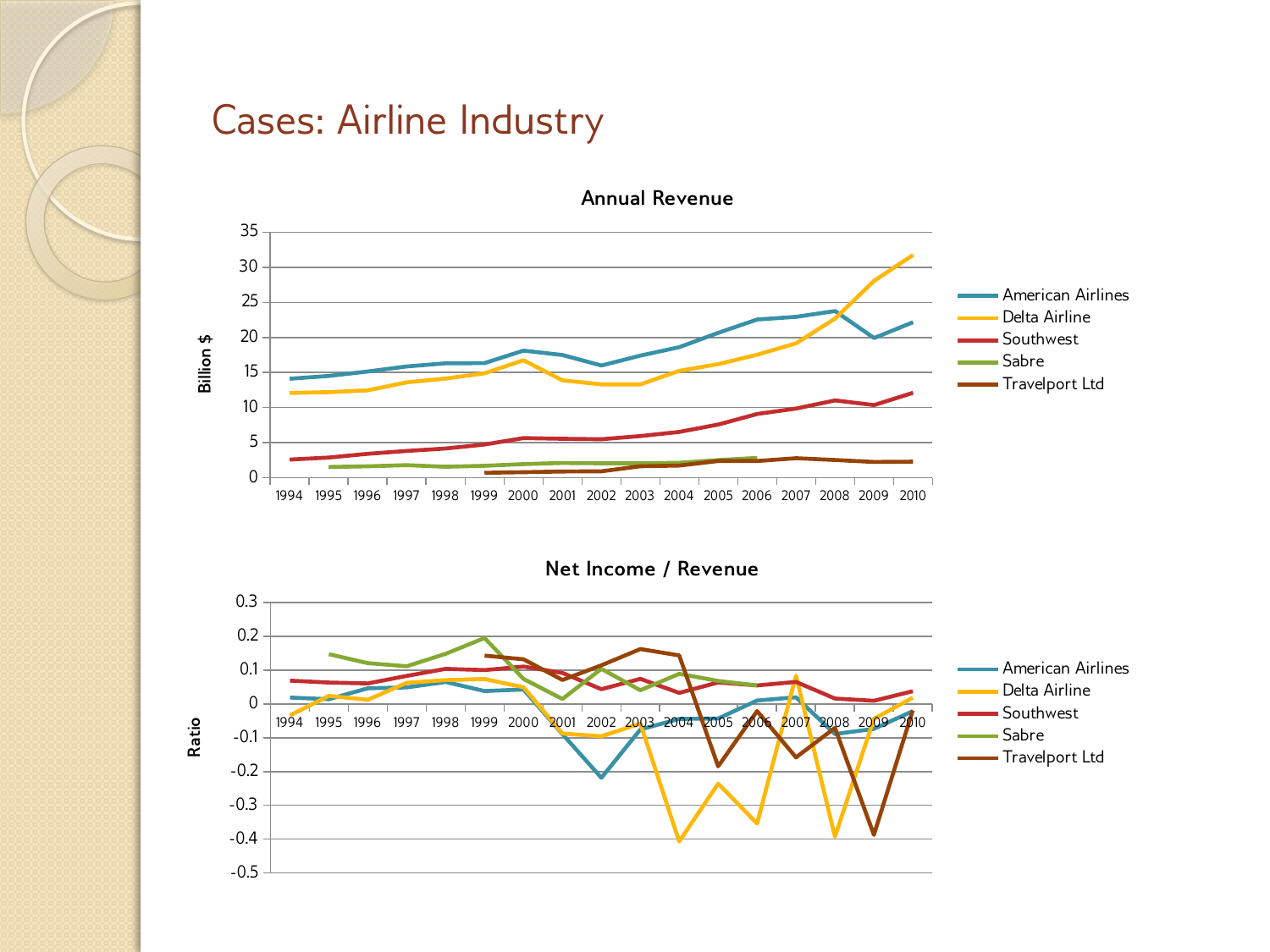

# Cases: Airline Industry

### Chart: Annual Revenue

| Category | American Airlines | Delta Airline | Southwest | Sabre | Travelport Ltd |
|---|---|---|---|---|---|
| 1994 | 14.108 | 12.077 | 2.5919299999999996 | None | None |
| 1995 | 14.503 | 12.194 | 2.87275 | 1.5307 | None |
| 1996 | 15.136 | 12.455 | 3.40617 | 1.6251 | None |
| 1997 | 15.856 | 13.59 | 3.8168200000000003 | 1.7884 | None |
| 1998 | 16.309 | 14.138 | 4.16398 | 1.5609 | None |
| 1999 | 16.338 | 14.883 | 4.73559 | 1.699 | 0.702104 |
| 2000 | 18.117 | 16.741 | 5.64956 | 1.9407 | 0.787521 |
| 2001 | 17.49 | 13.879 | 5.55517 | 2.1030900000000003 | 0.888353 |
| 2002 | 15.992 | 13.305 | 5.4857700000000005 | 2.0565 | 0.914869 |
| 2003 | 17.403 | 13.303 | 5.937 | 2.0452 | 1.636 |
| 2004 | 18.608 | 15.235 | 6.53 | 2.131 | 1.737 |
| 2005 | 20.657 | 16.191 | 7.584 | 2.5213 | 2.385 |
| 2006 | 22.563 | 17.532 | 9.086 | 2.8238 | 2.385 |
| 2007 | 22.935 | 19.154 | 9.861 | None | 2.78 |
| 2008 | 23.766 | 22.697 | 11.023 | None | 2.527 |
| 2009 | 19.917 | 28.063 | 10.35 | None | 2.248 |
| 2010 | 22.17 | 31.755 | 12.104 | None | 2.29 |

### Chart: Net Income / Revenue

| Category | American Airlines | Delta Airline | Southwest | Sabre | Travelport Ltd |
|---|---|---|---|---|---|
| 1994 | 0.018996314148001136 | -0.03386602633104248 | 0.06918821110138006 | None | None |
| 1995 | 0.014341860304764531 | 0.024110218140068883 | 0.063571838830389 | 0.14757953877311034 | None |
| 1996 | 0.0465776955602537 | 0.012525090325170614 | 0.060871007612655854 | 0.12097717063565319 | None |
| 1997 | 0.04919273461150354 | 0.06284032376747609 | 0.0832556945310494 | 0.11177588906284947 | None |
| 1998 | 0.06517873566742288 | 0.07080209364832366 | 0.10409055759153503 | 0.14856813376897943 | None |
| 1999 | 0.038376790304810865 | 0.07397702076194317 | 0.10030429154550963 | 0.19535020600353148 | 0.14327934323120223 |
| 2000 | 0.04294309212341999 | 0.04945941102682038 | 0.11080508924588817 | 0.07425155871592724 | 0.1323685336644991 |
| 2001 | -0.08930817610062894 | -0.08761438143958498 | 0.09198638385503953 | 0.01483531375262114 | 0.07110799423202264 |
| 2002 | -0.21854677338669334 | -0.09560315670800451 | 0.04393184548386097 | 0.10410892292730367 | 0.11457268745579967 |
| 2003 | -0.07573406883870598 | -0.05810719386604525 | 0.07444837459996631 | 0.04072951300606298 | 0.16259168704156482 |
| 2004 | -0.044120808254514185 | -0.4071545782737119 | 0.032924961715160794 | 0.08934772407320508 | 0.14392630972941853 |
| 2005 | -0.04318148811540882 | -0.23581001791118525 | 0.06381856540084388 | 0.06829810018641176 | -0.18448637316561847 |
| 2006 | 0.010238000265922085 | -0.35381017567875883 | 0.05491965661457187 | 0.05510305262412352 | -0.0209643605870021 |
| 2007 | 0.019882275997383913 | 0.08415996658661377 | 0.06540918770915728 | None | -0.15827338129496404 |
| 2008 | -0.08911890936632164 | -0.3930915980085474 | 0.016148054068765308 | None | -0.07083498219232291 |
| 2009 | -0.07370587939950796 | -0.04407939279478317 | 0.00956521739130435 | None | -0.38745551601423484 |
| 2010 | -0.021244925575101485 | 0.01867422453156983 | 0.037921348314606744 | None | -0.018777292576419212 |